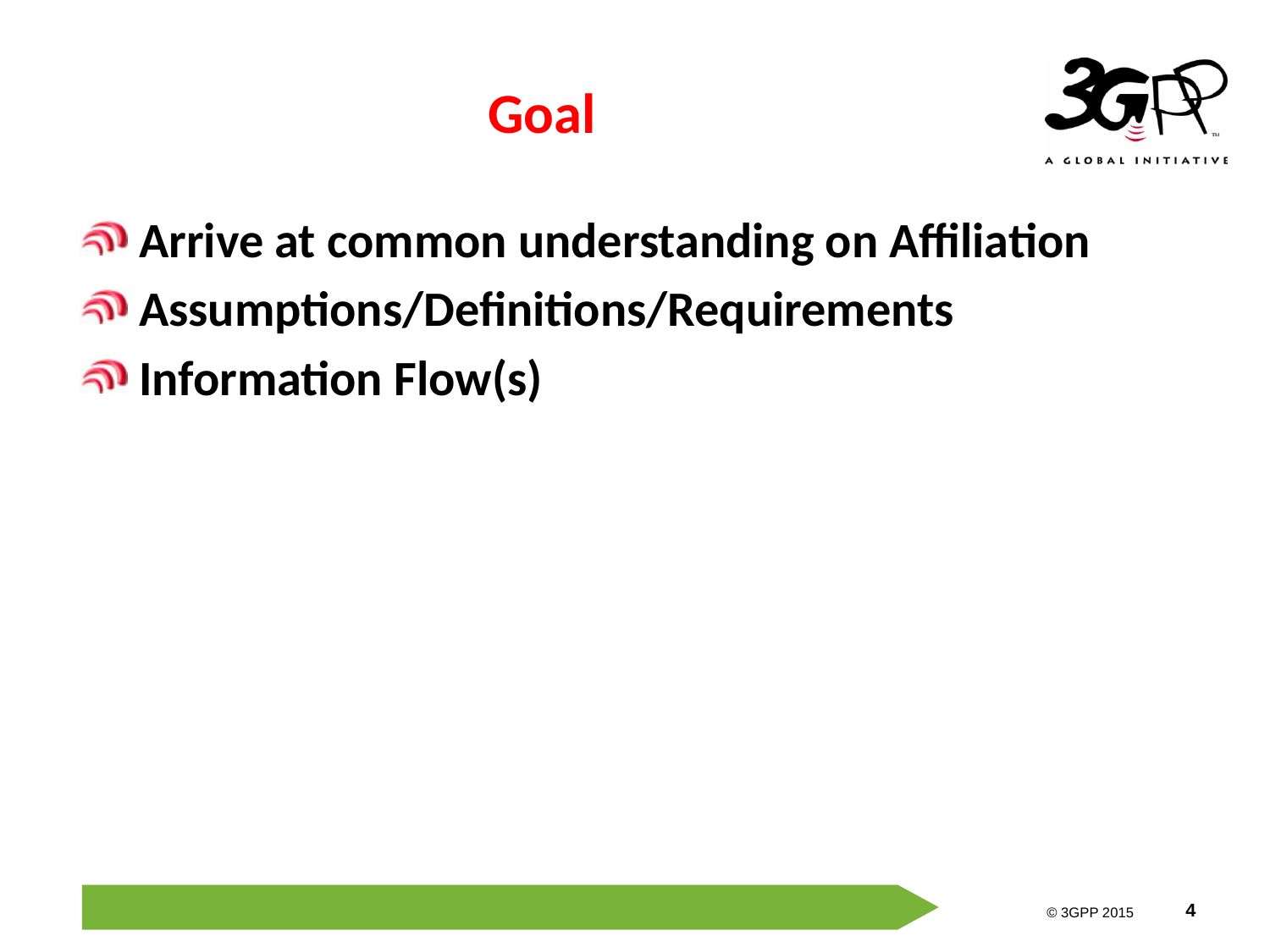

# Goal
 Arrive at common understanding on Affiliation
 Assumptions/Definitions/Requirements
 Information Flow(s)